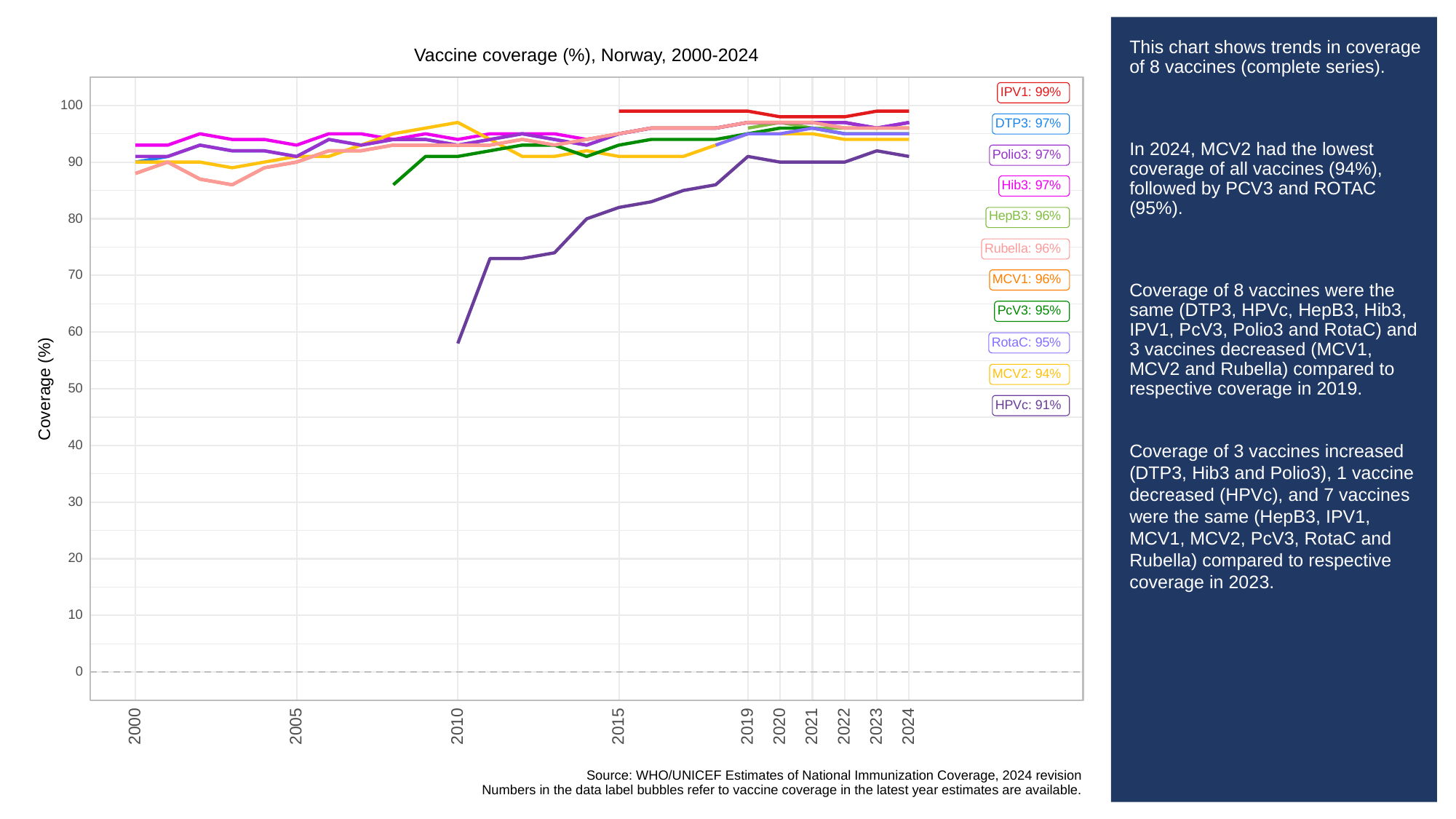

# This chart shows trends in coverage of 8 vaccines (complete series).

In 2024, MCV2 had the lowest coverage of all vaccines (94%), followed by PCV3 and ROTAC (95%).

Coverage of 8 vaccines were the same (DTP3, HPVc, HepB3, Hib3, IPV1, PcV3, Polio3 and RotaC) and 3 vaccines decreased (MCV1, MCV2 and Rubella) compared to respective coverage in 2019.

Coverage of 3 vaccines increased (DTP3, Hib3 and Polio3), 1 vaccine decreased (HPVc), and 7 vaccines were the same (HepB3, IPV1, MCV1, MCV2, PcV3, RotaC and Rubella) compared to respective coverage in 2023.

Vaccine coverage (%), Norway, 2000-2024

IPV1: 99%

100

DTP3: 97%

Polio3: 97%

90

Hib3: 97%

HepB3: 96%
80

Rubella: 96%

70
MCV1: 96%

PcV3: 95%
60

RotaC: 95%

MCV2: 94%
Coverage (%)
50

HPVc: 91%

40

30

20

10

0

2023
2000
2005
2010
2015
2019
2020
2021
2022
2024
Source: WHO/UNICEF Estimates of National Immunization Coverage, 2024 revision
Numbers in the data label bubbles refer to vaccine coverage in the latest year estimates are available.